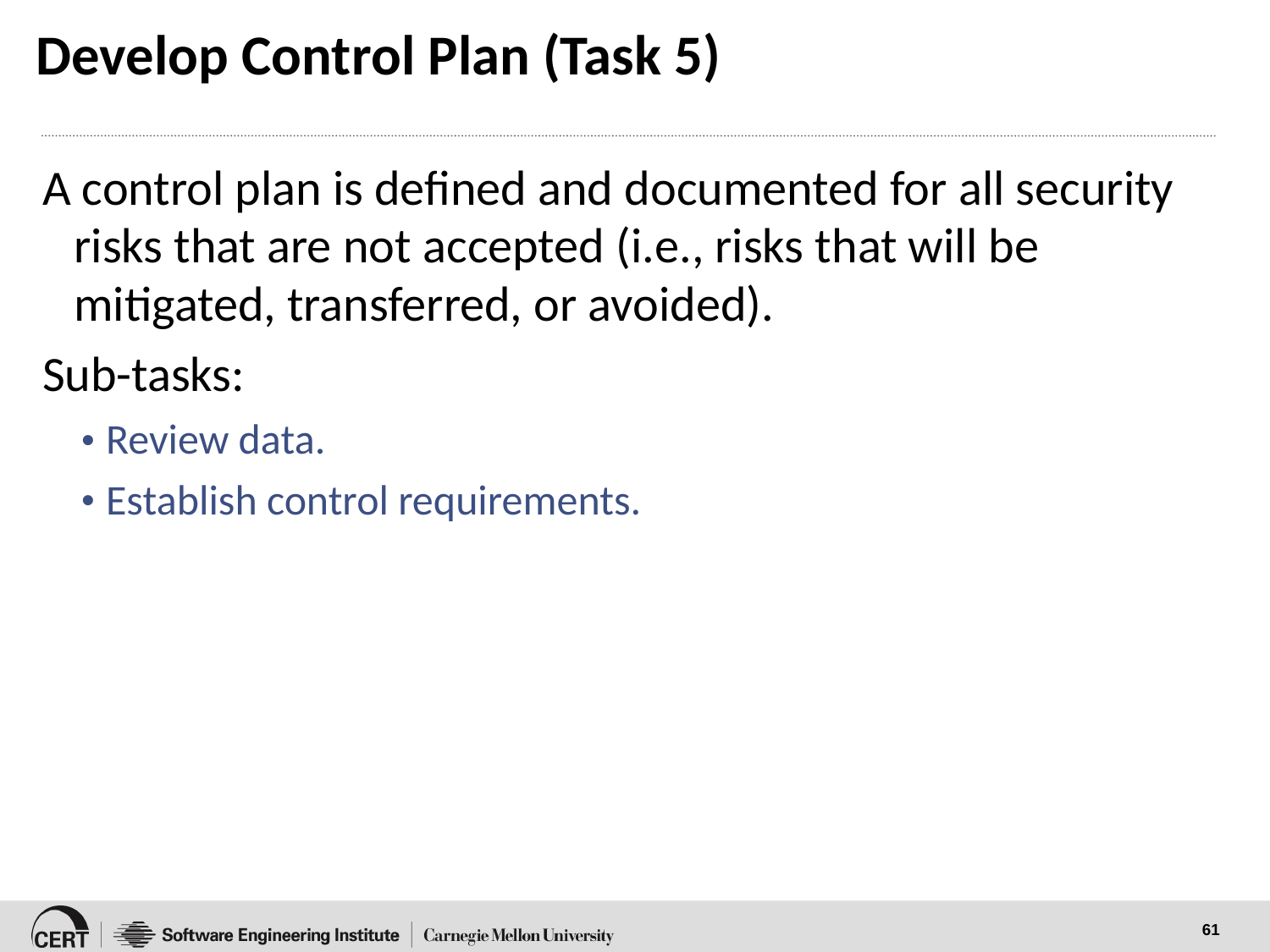

# Develop Control Plan (Task 5)
A control plan is defined and documented for all security risks that are not accepted (i.e., risks that will be mitigated, transferred, or avoided).
Sub-tasks:
Review data.
Establish control requirements.